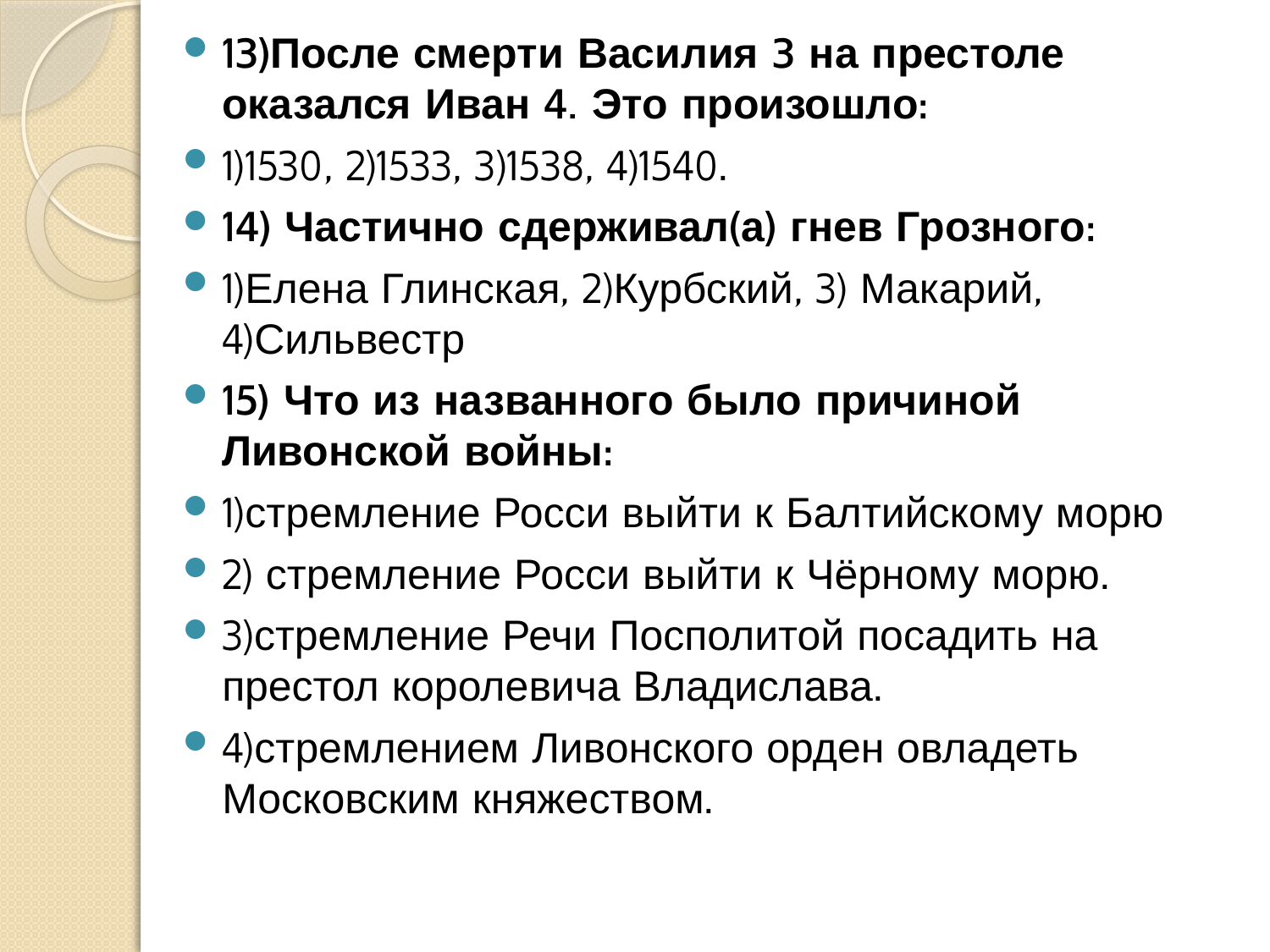

13)После смерти Василия 3 на престоле оказался Иван 4. Это произошло:
1)1530, 2)1533, 3)1538, 4)1540.
14) Частично сдерживал(а) гнев Грозного:
1)Елена Глинская, 2)Курбский, 3) Макарий, 4)Сильвестр
15) Что из названного было причиной Ливонской войны:
1)стремление Росси выйти к Балтийскому морю
2) стремление Росси выйти к Чёрному морю.
3)стремление Речи Посполитой посадить на престол королевича Владислава.
4)стремлением Ливонского орден овладеть Московским княжеством.